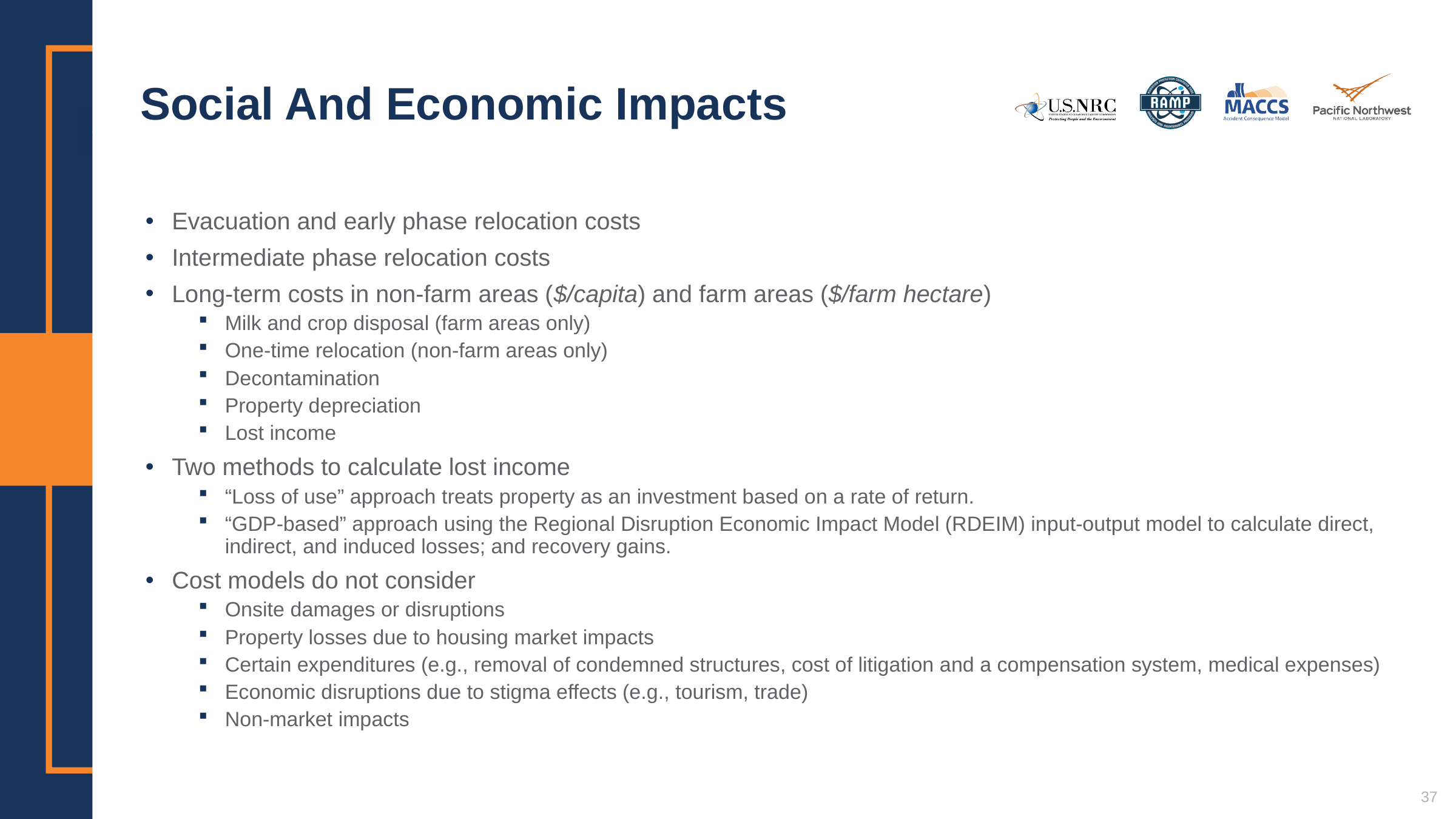

# Social And Economic Impacts
Evacuation and early phase relocation costs
Intermediate phase relocation costs
Long-term costs in non-farm areas ($/capita) and farm areas ($/farm hectare)
Milk and crop disposal (farm areas only)
One-time relocation (non-farm areas only)
Decontamination
Property depreciation
Lost income
Two methods to calculate lost income
“Loss of use” approach treats property as an investment based on a rate of return.
“GDP-based” approach using the Regional Disruption Economic Impact Model (RDEIM) input-output model to calculate direct, indirect, and induced losses; and recovery gains.
Cost models do not consider
Onsite damages or disruptions
Property losses due to housing market impacts
Certain expenditures (e.g., removal of condemned structures, cost of litigation and a compensation system, medical expenses)
Economic disruptions due to stigma effects (e.g., tourism, trade)
Non-market impacts
37